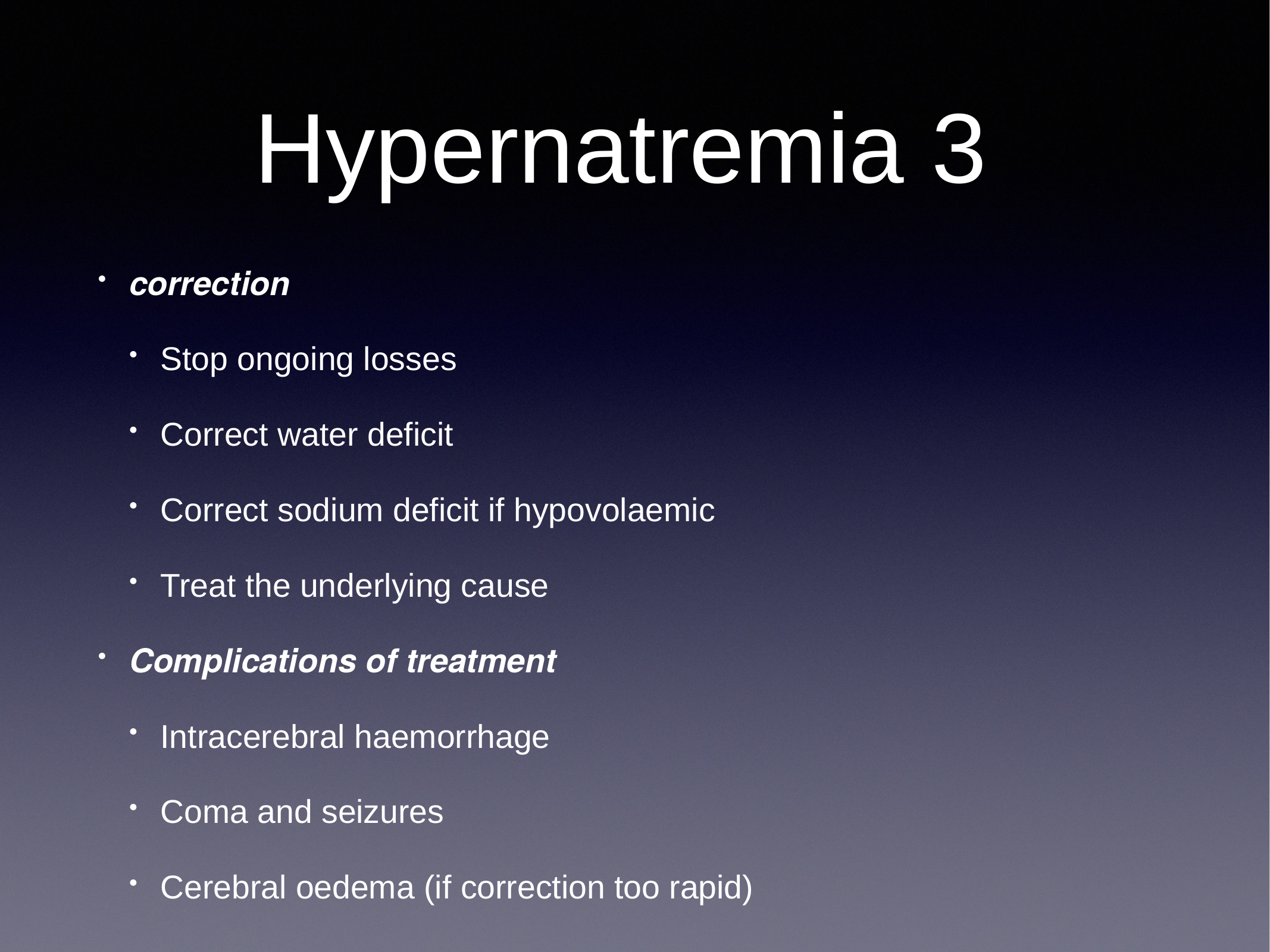

# Hypernatremia 3
correction
Stop ongoing losses
Correct water deficit
Correct sodium deficit if hypovolaemic
Treat the underlying cause
Complications of treatment
Intracerebral haemorrhage
Coma and seizures
Cerebral oedema (if correction too rapid)